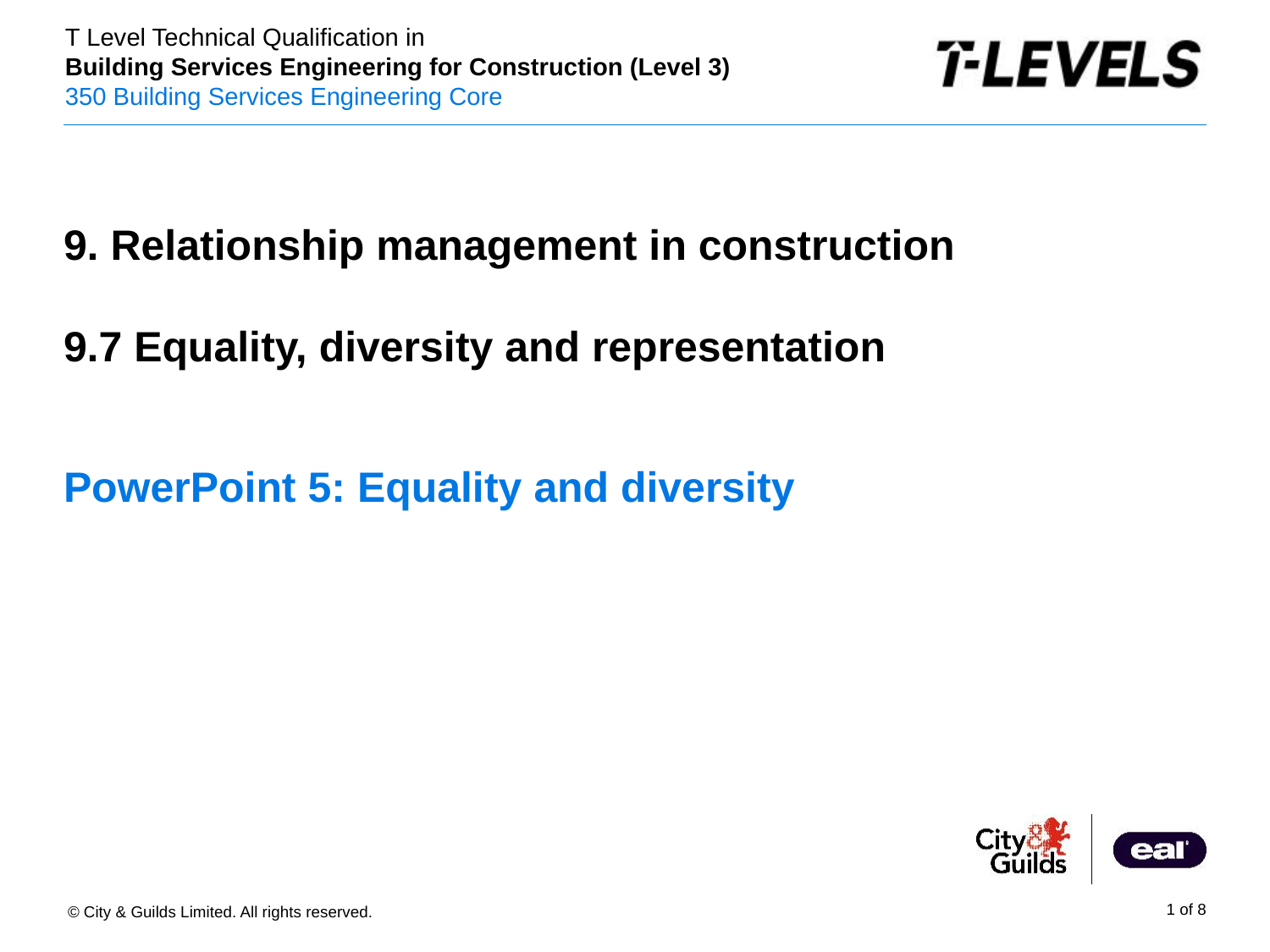

PowerPoint presentation
9. Relationship management in construction

9.7 Equality, diversity and representation
# PowerPoint 5: Equality and diversity